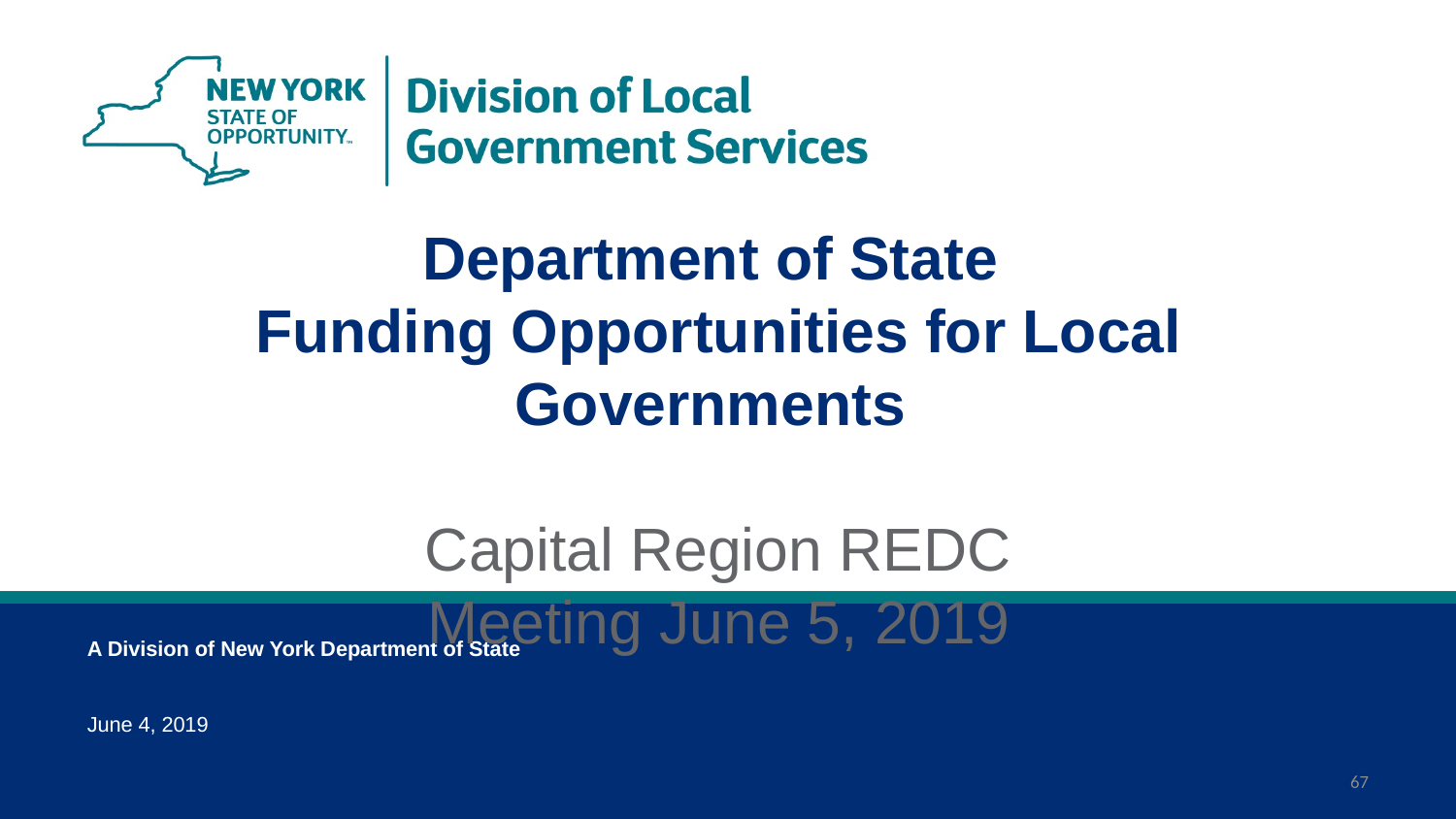

# Department of State Funding Opportunities for Local Governments Capital Region REDC Meeting June 5, 2019
67